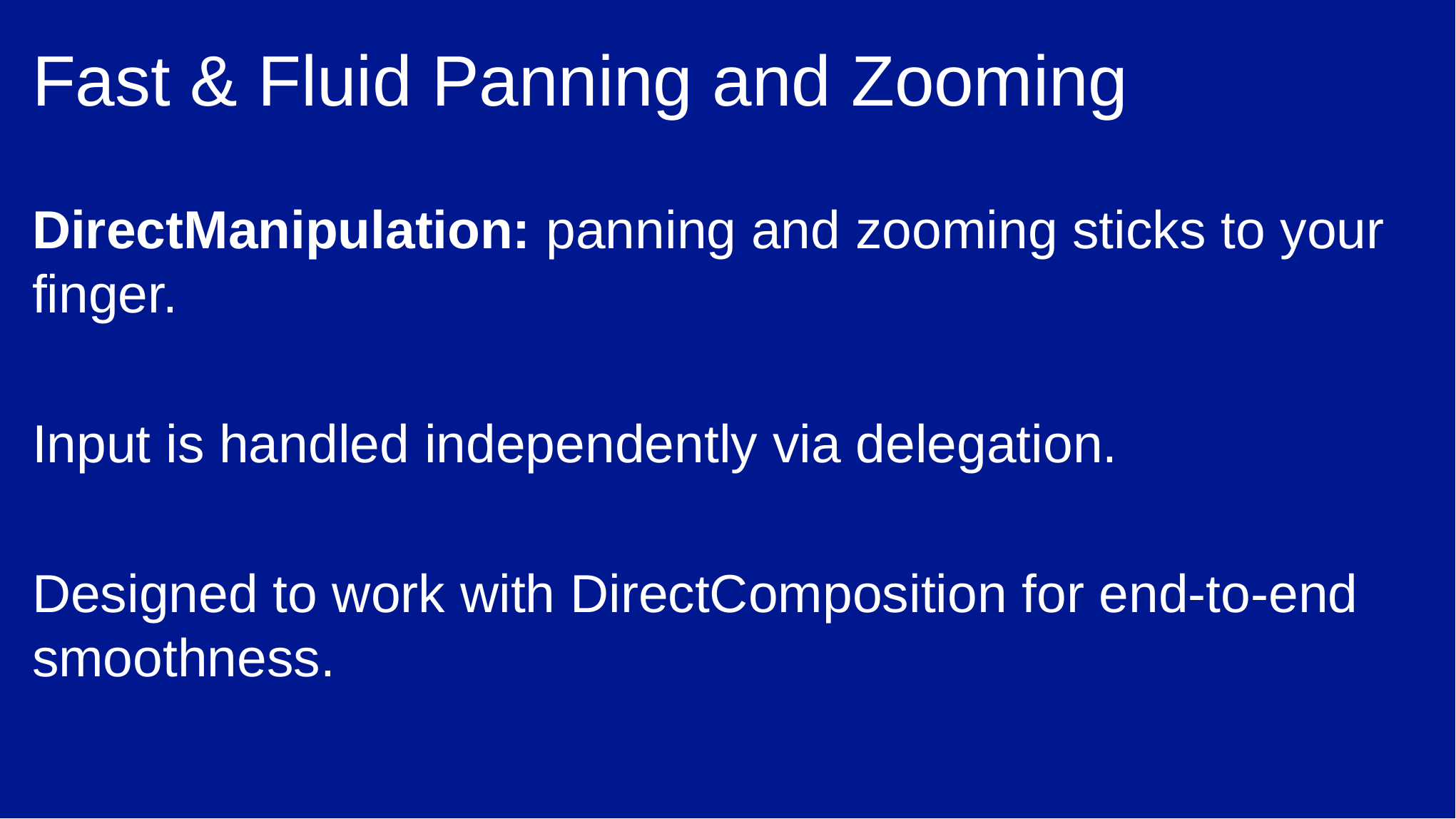

# Fast & Fluid Panning and Zooming
DirectManipulation: panning and zooming sticks to your finger.

Input is handled independently via delegation.

Designed to work with DirectComposition for end-to-end smoothness.